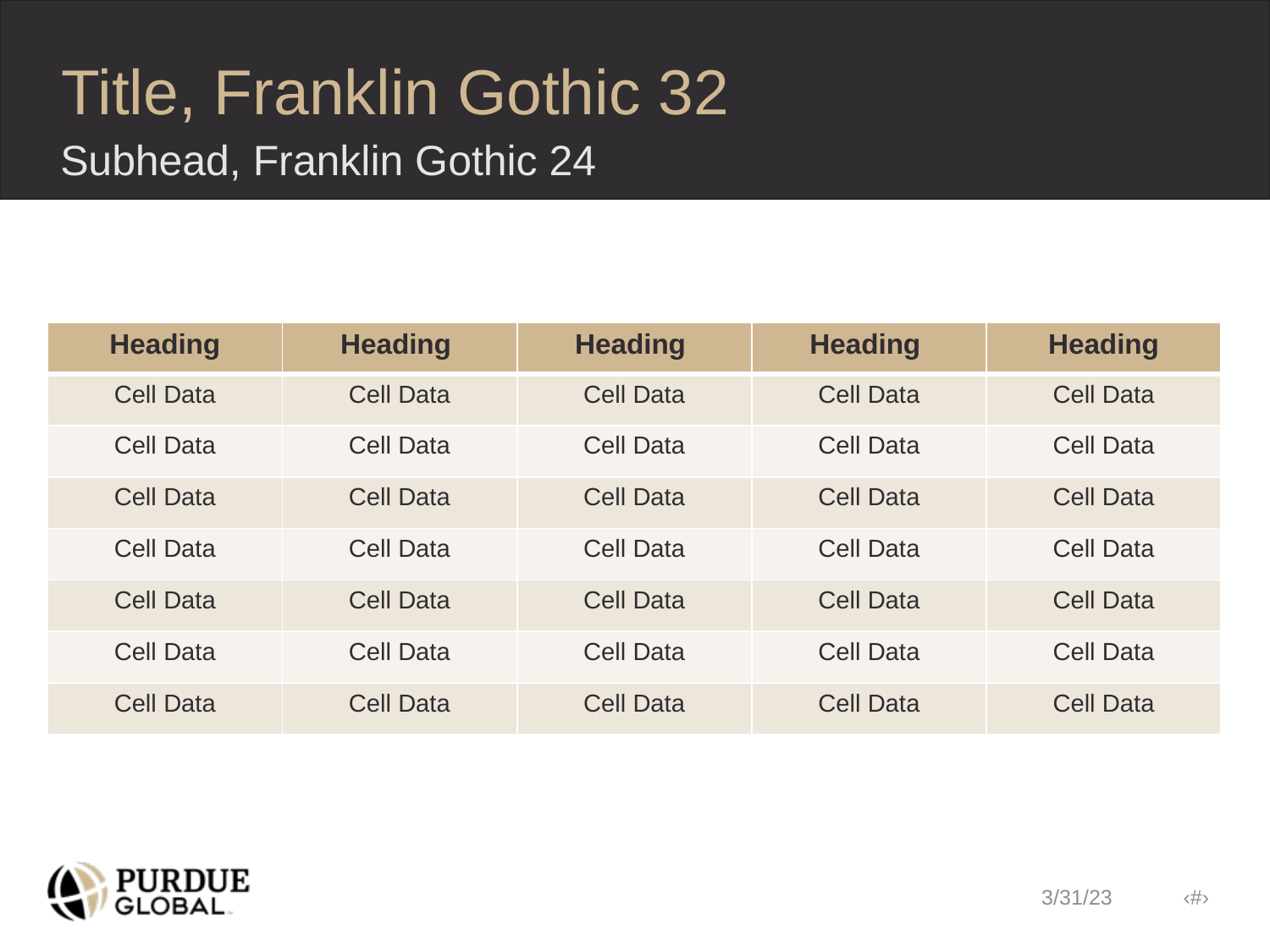

# Title, Franklin Gothic 32
Subhead, Franklin Gothic 24
| Heading | Heading | Heading | Heading | Heading |
| --- | --- | --- | --- | --- |
| Cell Data | Cell Data | Cell Data | Cell Data | Cell Data |
| Cell Data | Cell Data | Cell Data | Cell Data | Cell Data |
| Cell Data | Cell Data | Cell Data | Cell Data | Cell Data |
| Cell Data | Cell Data | Cell Data | Cell Data | Cell Data |
| Cell Data | Cell Data | Cell Data | Cell Data | Cell Data |
| Cell Data | Cell Data | Cell Data | Cell Data | Cell Data |
| Cell Data | Cell Data | Cell Data | Cell Data | Cell Data |
3/31/23            ‹#›